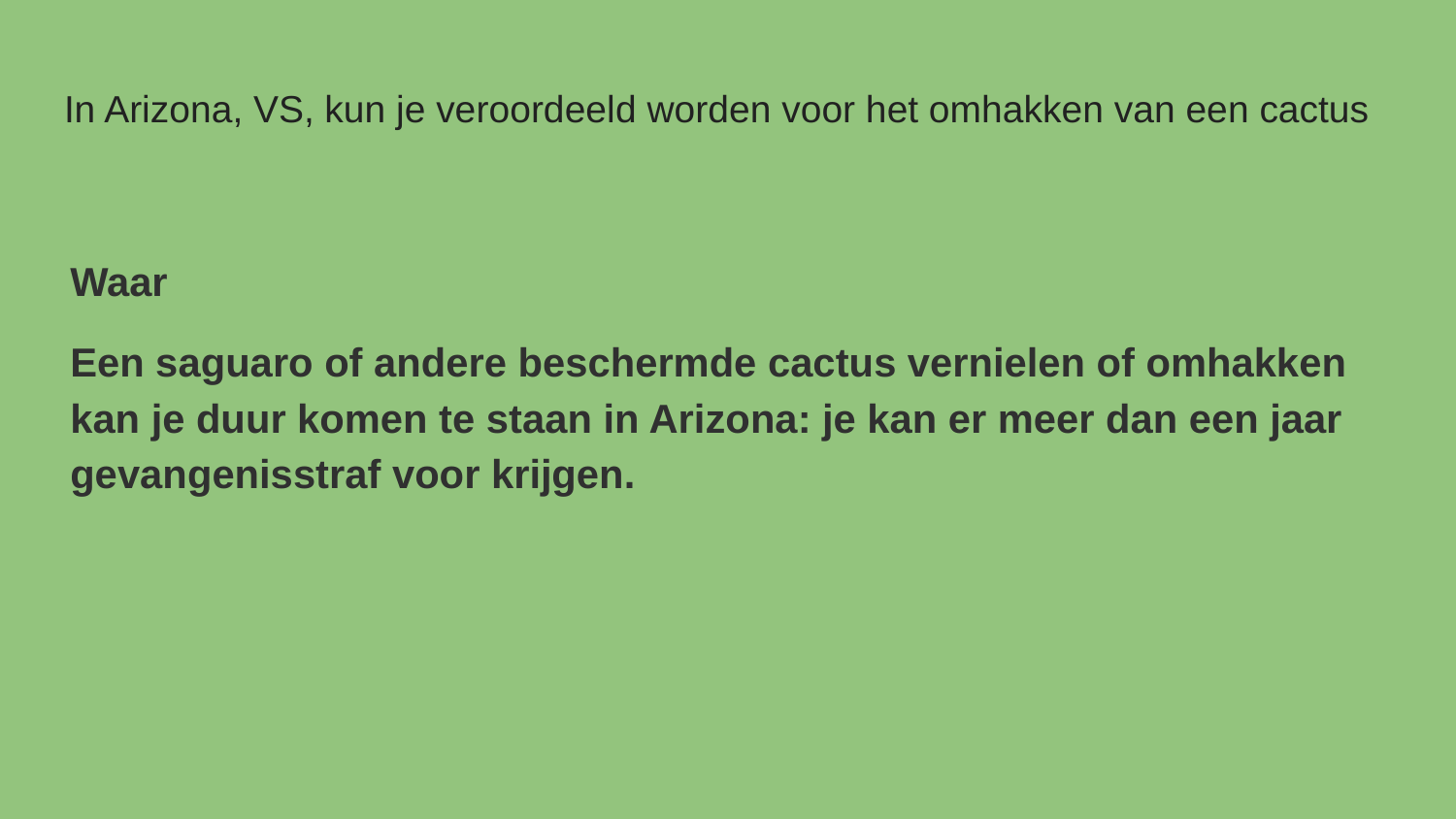

# In Arizona, VS, kun je veroordeeld worden voor het omhakken van een cactus

Waar
Een saguaro of andere beschermde cactus vernielen of omhakken kan je duur komen te staan in Arizona: je kan er meer dan een jaar gevangenisstraf voor krijgen.